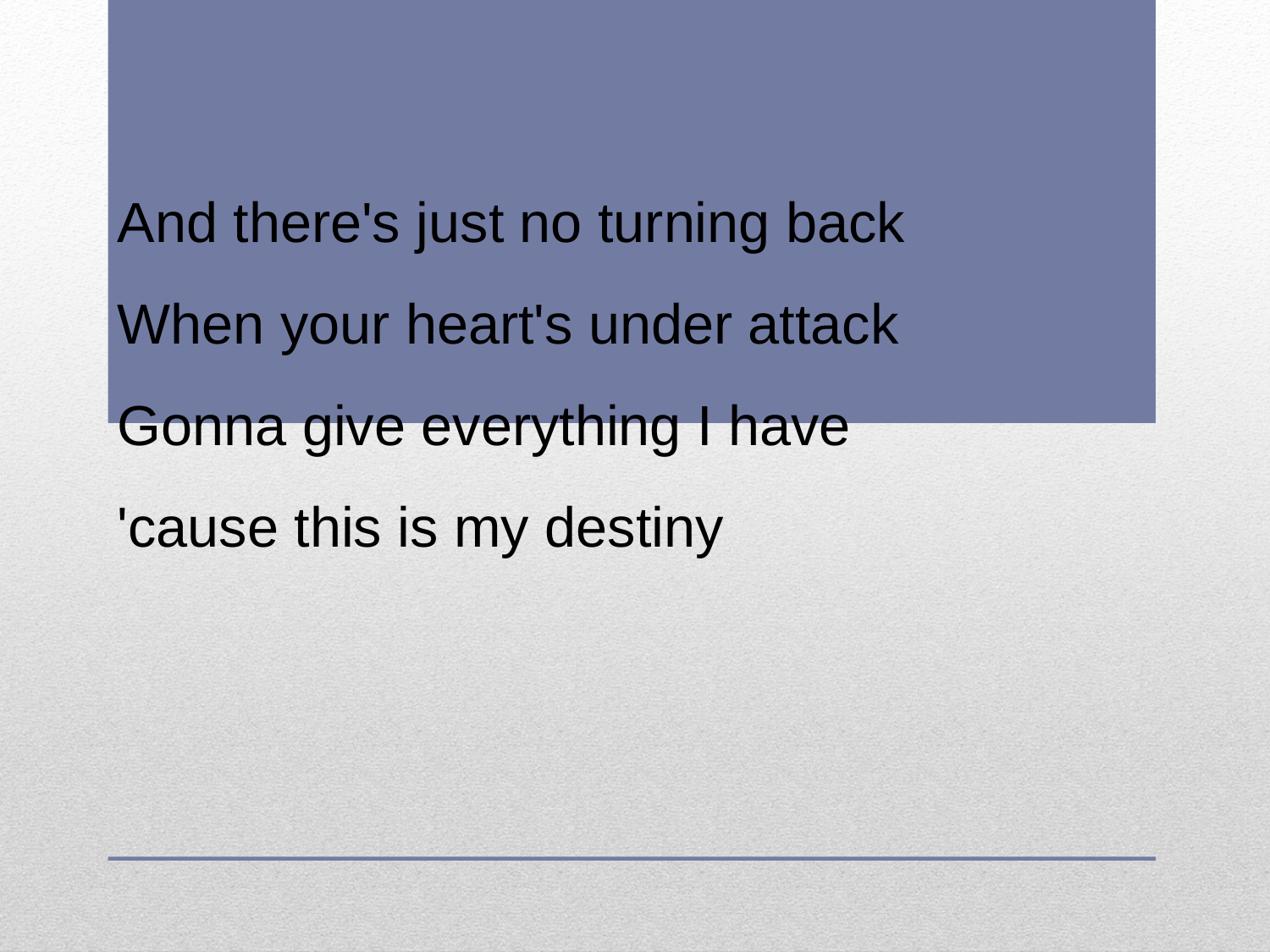

And there's just no turning back
When your heart's under attack
Gonna give everything I have
'cause this is my destiny